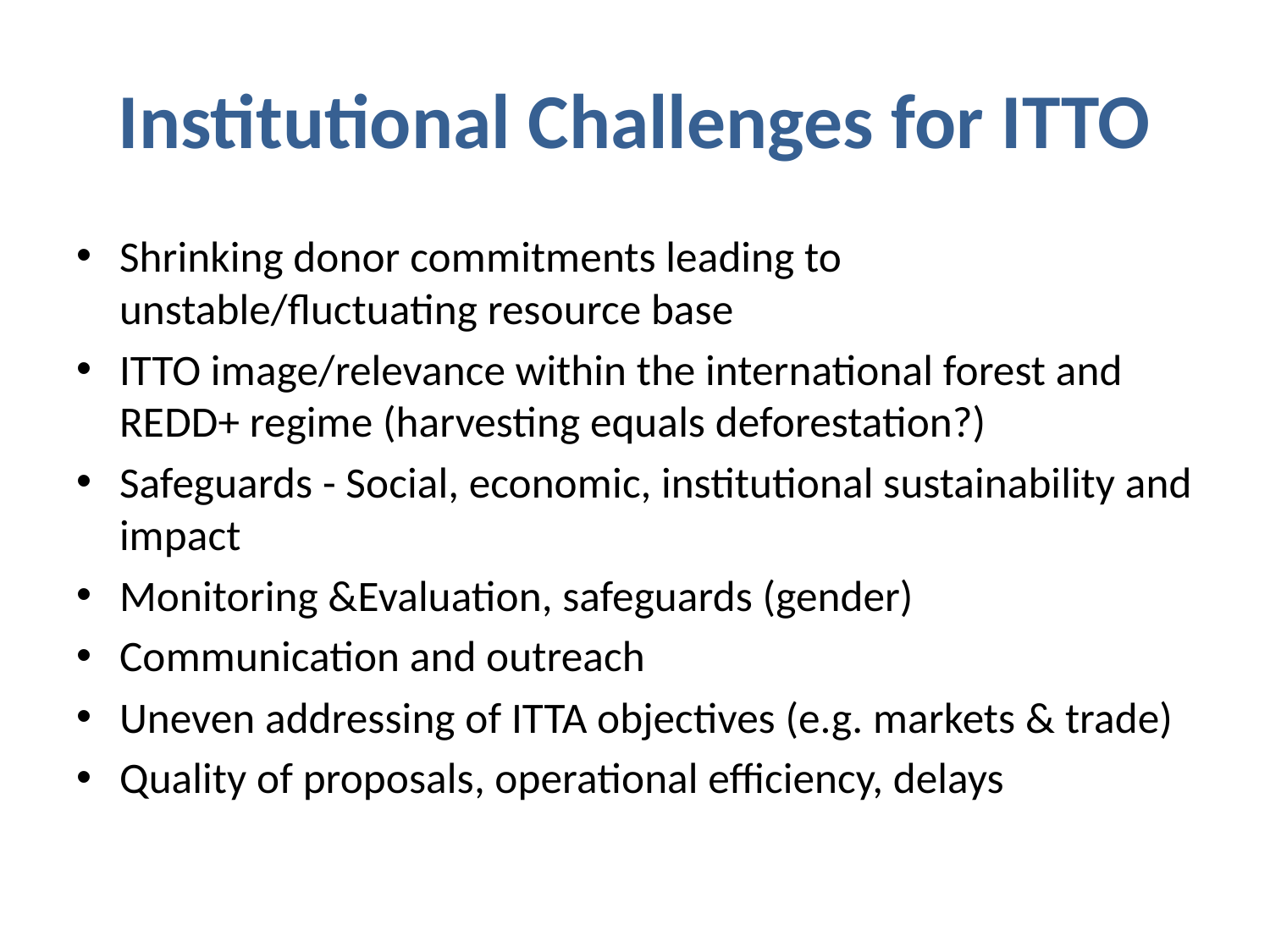

# Institutional Challenges for ITTO
Shrinking donor commitments leading to unstable/fluctuating resource base
ITTO image/relevance within the international forest and REDD+ regime (harvesting equals deforestation?)
Safeguards - Social, economic, institutional sustainability and impact
Monitoring &Evaluation, safeguards (gender)
Communication and outreach
Uneven addressing of ITTA objectives (e.g. markets & trade)
Quality of proposals, operational efficiency, delays